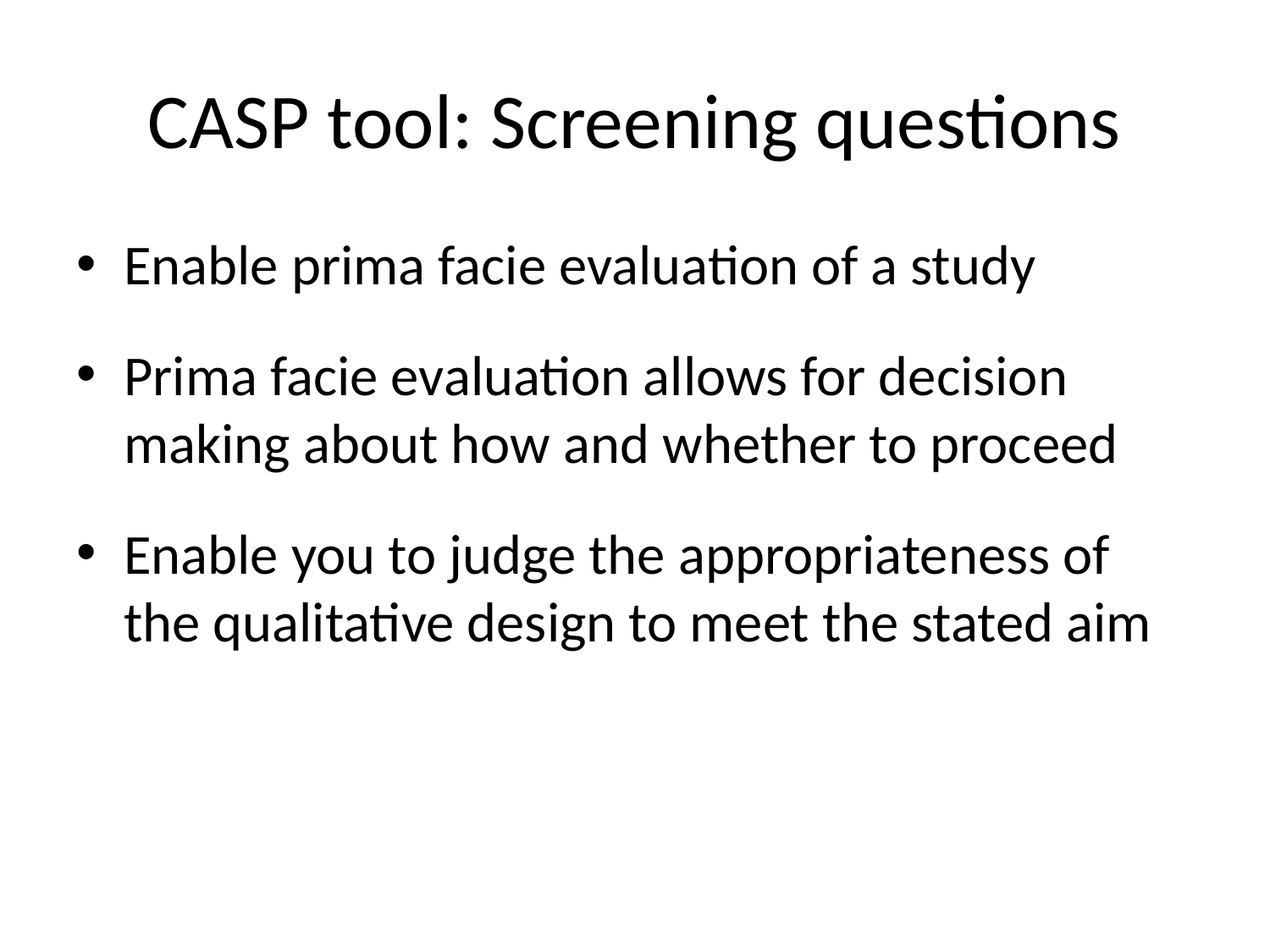

# CASP tool: Screening questions
Enable prima facie evaluation of a study
Prima facie evaluation allows for decision making about how and whether to proceed
Enable you to judge the appropriateness of the qualitative design to meet the stated aim